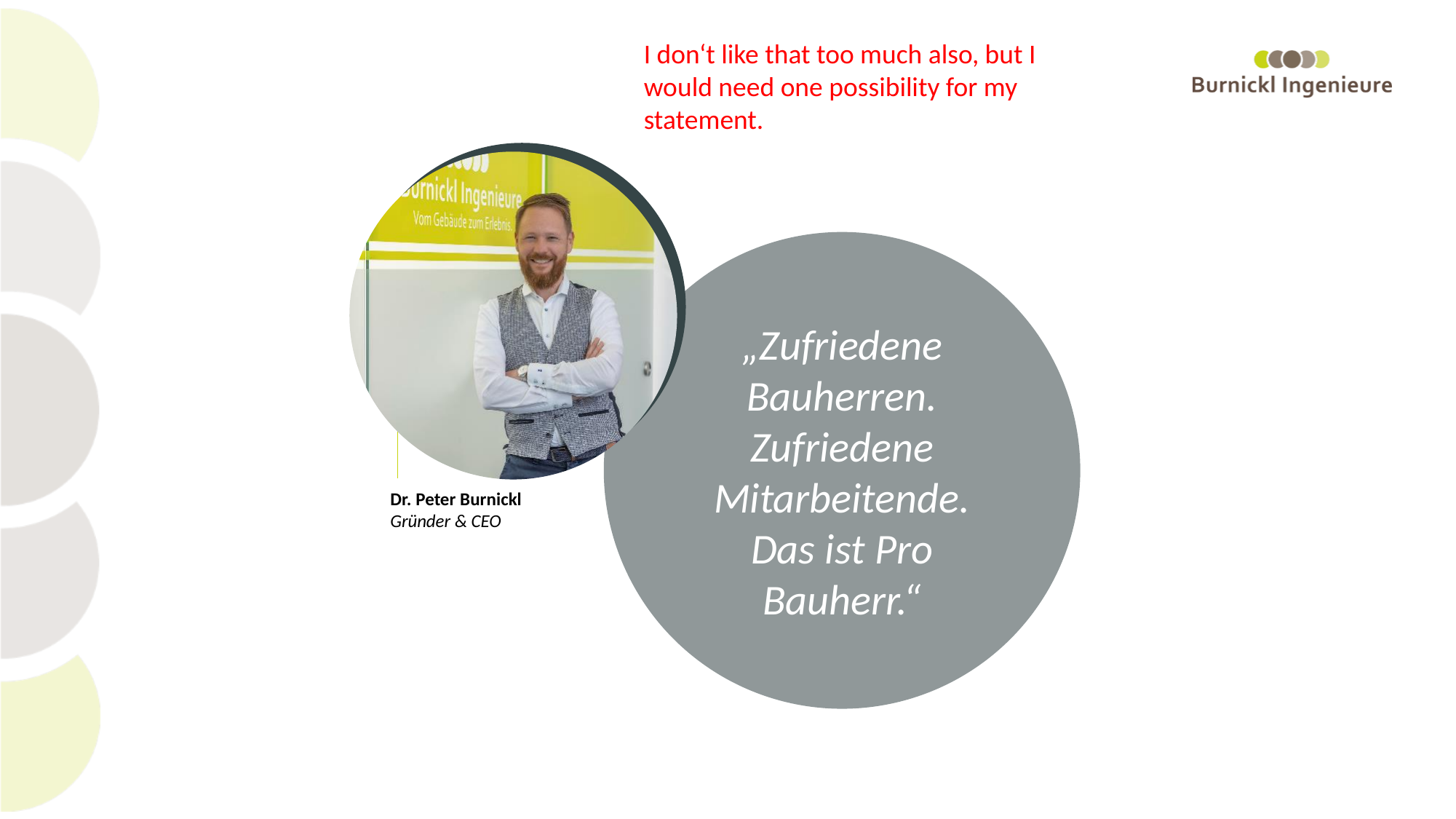

I don‘t like that too much also, but I would need one possibility for my statement.